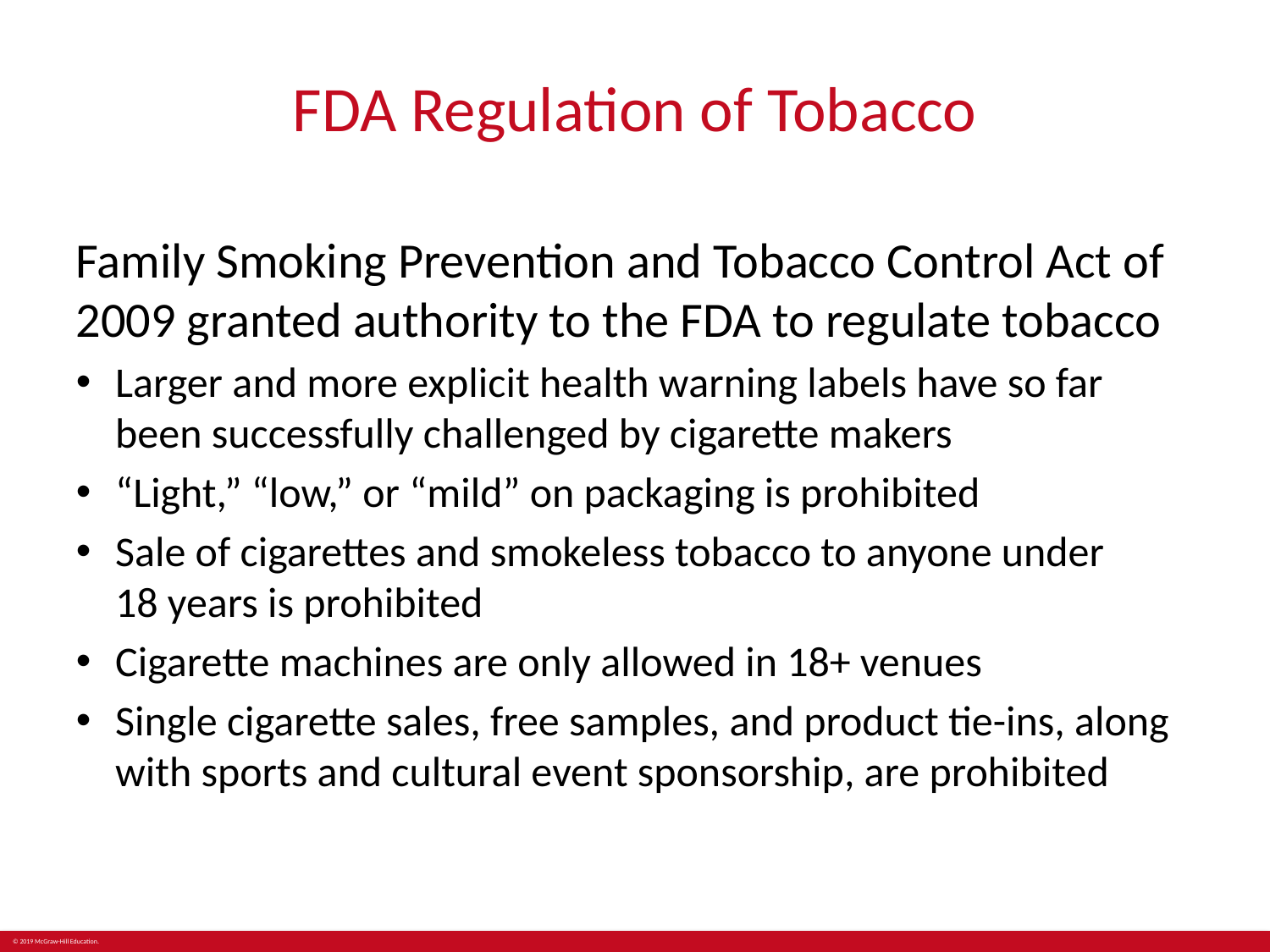

# FDA Regulation of Tobacco
Family Smoking Prevention and Tobacco Control Act of 2009 granted authority to the FDA to regulate tobacco
Larger and more explicit health warning labels have so far been successfully challenged by cigarette makers
“Light,” “low,” or “mild” on packaging is prohibited
Sale of cigarettes and smokeless tobacco to anyone under
18 years is prohibited
Cigarette machines are only allowed in 18+ venues
Single cigarette sales, free samples, and product tie-ins, along with sports and cultural event sponsorship, are prohibited